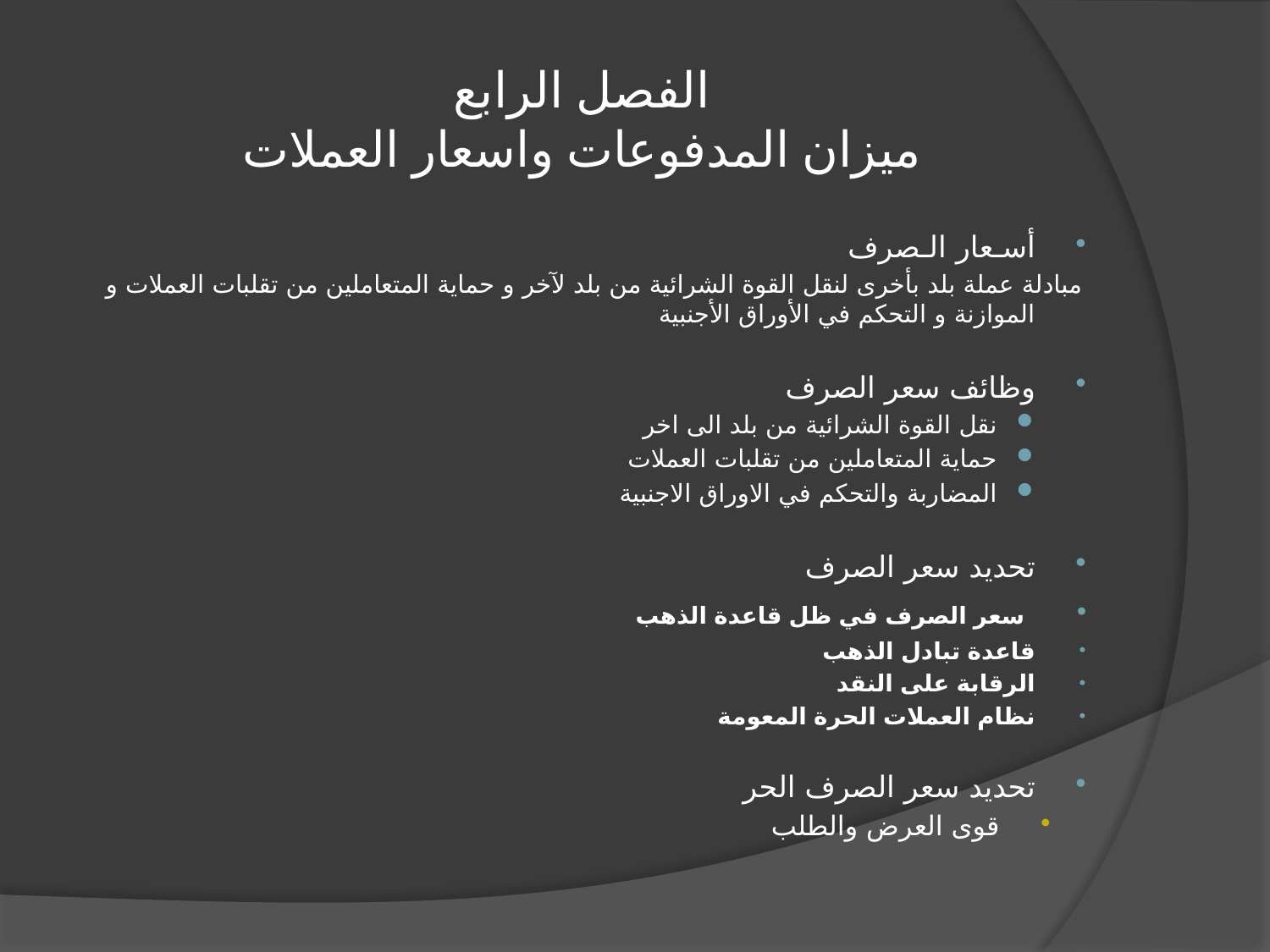

# الفصل الرابع ميزان المدفوعات واسعار العملات
أسـعار الـصرف
	مبادلة عملة بلد بأخرى لنقل القوة الشرائية من بلد لآخر و حماية المتعاملين من تقلبات العملات و الموازنة و التحكم في الأوراق الأجنبية

وظائف سعر الصرف
نقل القوة الشرائية من بلد الى اخر
حماية المتعاملين من تقلبات العملات
المضاربة والتحكم في الاوراق الاجنبية

تحديد سعر الصرف
 سعر الصرف في ظل قاعدة الذهب
قاعدة تبادل الذهب
الرقابة على النقد
نظام العملات الحرة المعومة

تحديد سعر الصرف الحر
قوى العرض والطلب